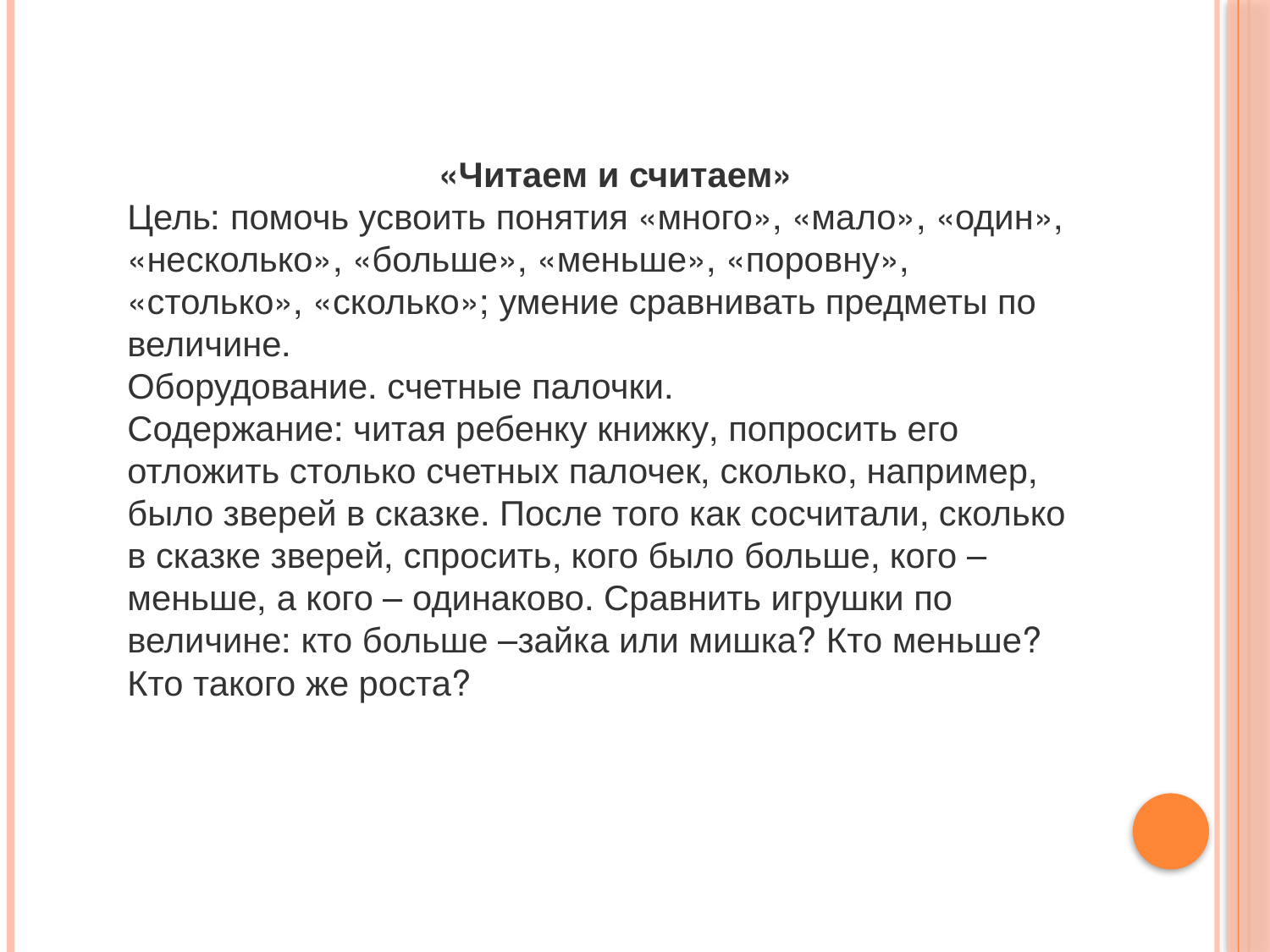

«Читаем и считаем»
Цель: помочь усвоить понятия «много», «мало», «один», «несколько», «больше», «меньше», «поровну», «столько», «сколько»; умение сравнивать предметы по величине.
Оборудование. счетные палочки.
Содержание: читая ребенку книжку, попросить его отложить столько счетных палочек, сколько, например, было зверей в сказке. После того как сосчитали, сколько в сказке зверей, спросить, кого было больше, кого – меньше, а кого – одинаково. Сравнить игрушки по величине: кто больше –зайка или мишка? Кто меньше? Кто такого же роста?